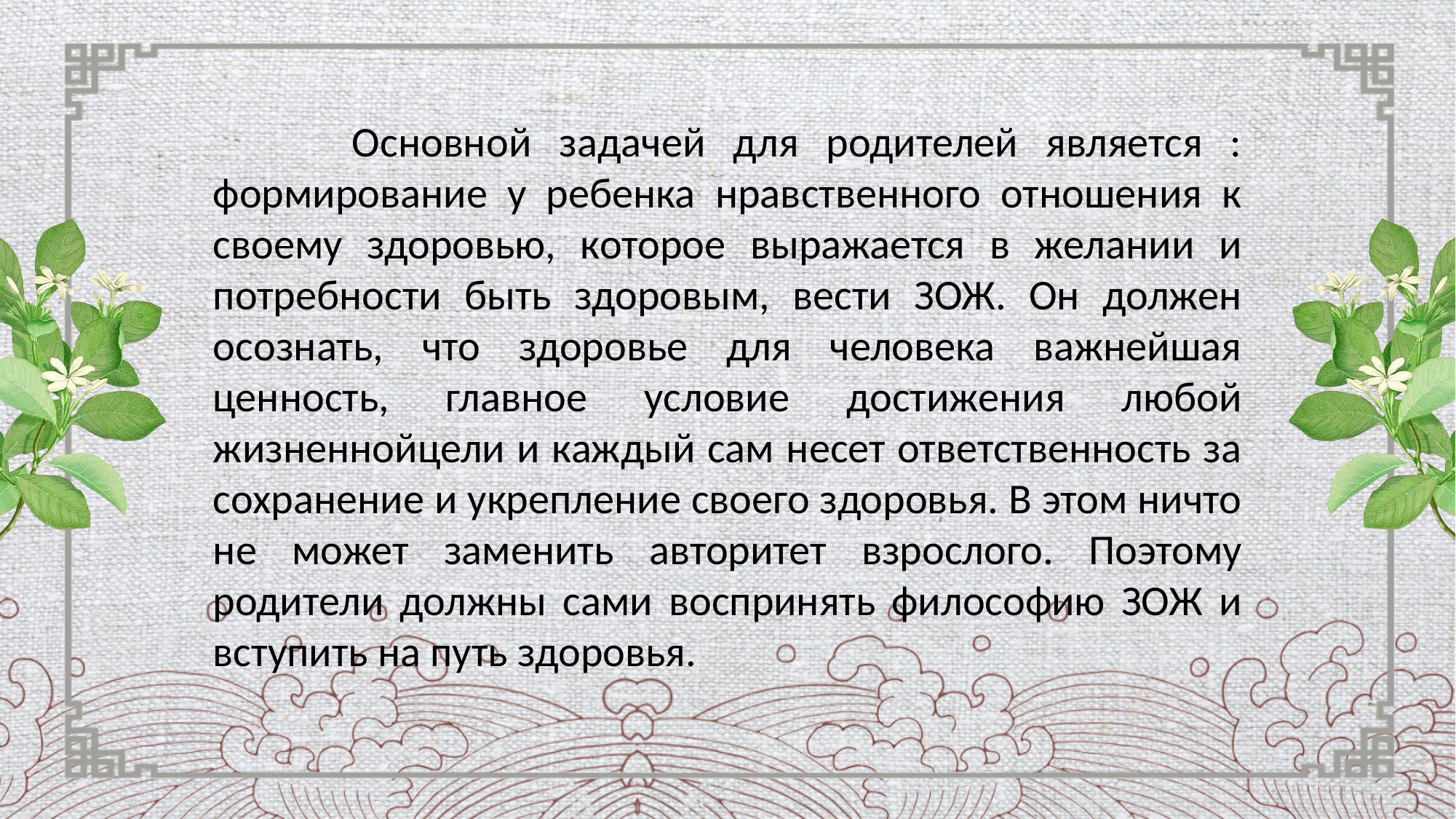

Основной задачей для родителей является : формирование у ребенка нравственного отношения к своему здоровью, которое выражается в желании и потребности быть здоровым, вести ЗОЖ. Он должен осознать, что здоровье для человека важнейшая ценность, главное условие достижения любой жизненнойцели и каждый сам несет ответственность за сохранение и укрепление своего здоровья. В этом ничто не может заменить авторитет взрослого. Поэтому родители должны сами воспринять философию ЗОЖ и вступить на путь здоровья.